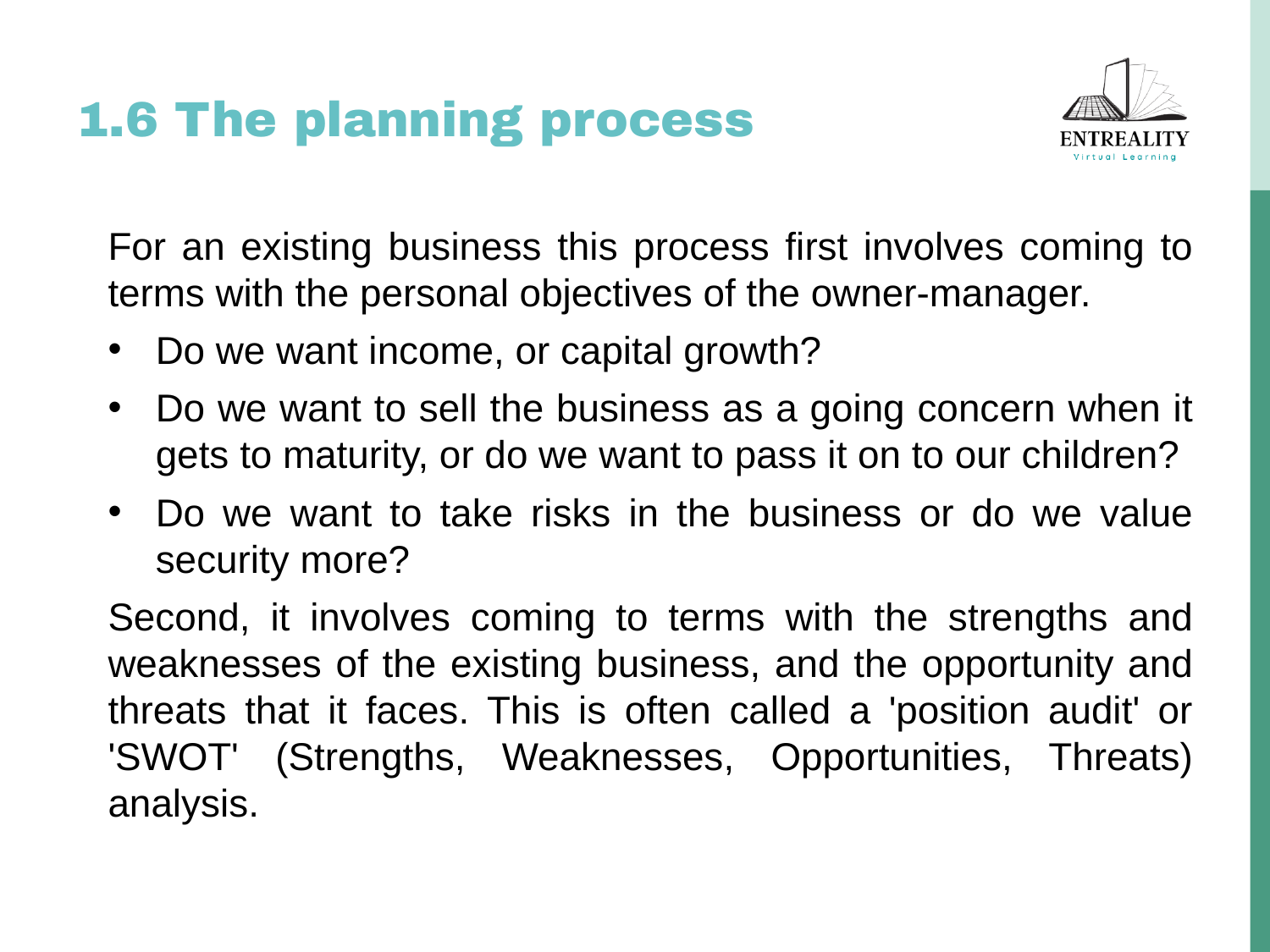

# 1.6 The planning process
For an existing business this process first involves coming to terms with the personal objectives of the owner-manager.
Do we want income, or capital growth?
Do we want to sell the business as a going concern when it gets to maturity, or do we want to pass it on to our children?
Do we want to take risks in the business or do we value security more?
Second, it involves coming to terms with the strengths and weaknesses of the existing business, and the opportunity and threats that it faces. This is often called a 'position audit' or 'SWOT' (Strengths, Weaknesses, Opportunities, Threats) analysis.